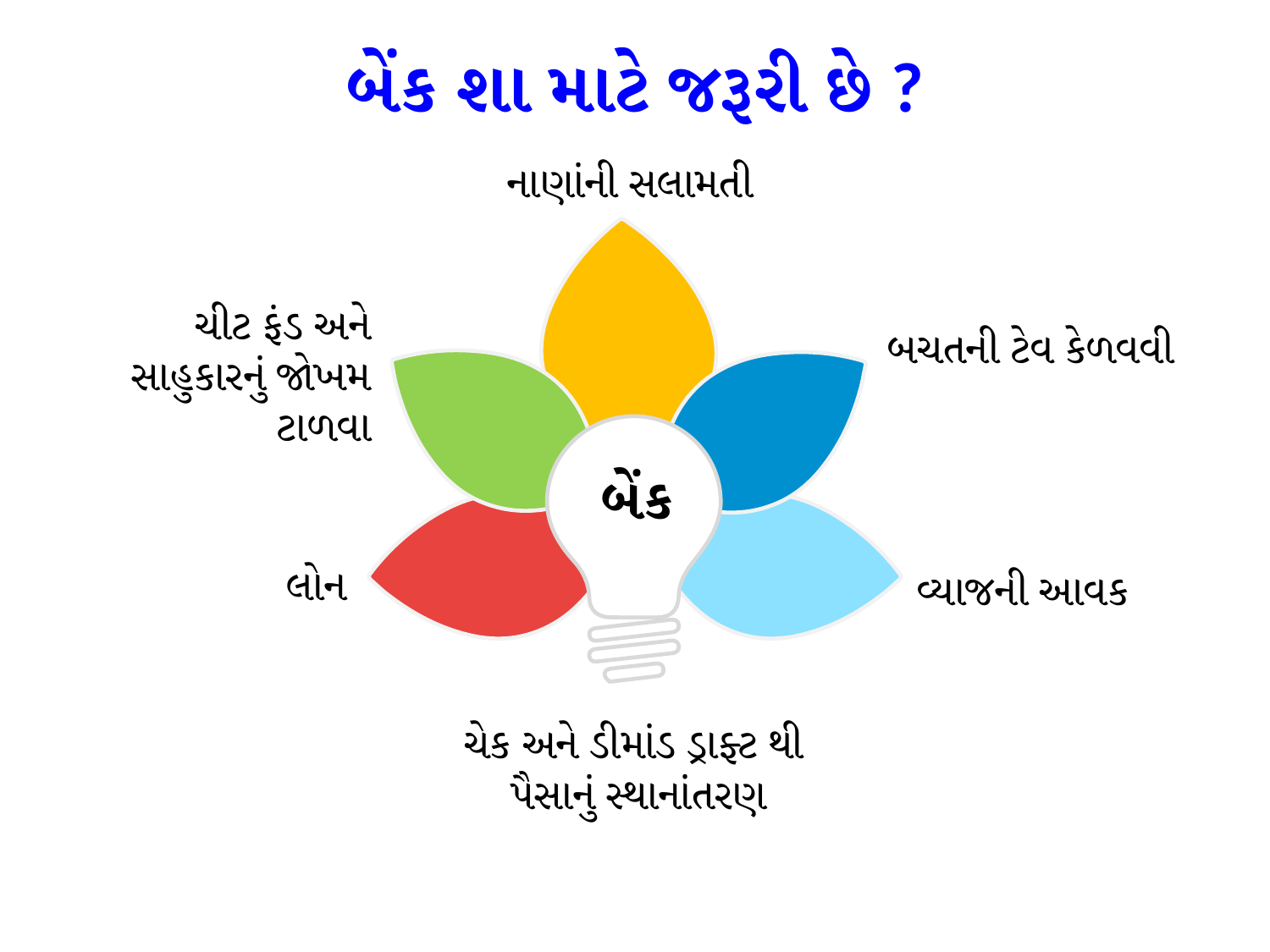

બેંક શા માટે જરૂરી છે ?
નાણાંની સલામતી

ચીટ ફંડ અને સાહુકારનું જોખમ ટાળવા
બચતની ટેવ કેળવવી

બેંક

લોન
વ્યાજની આવક
ચેક અને ડીમાંડ ડ્રાફ્ટ થી
પૈસાનું સ્થાનાંતરણ